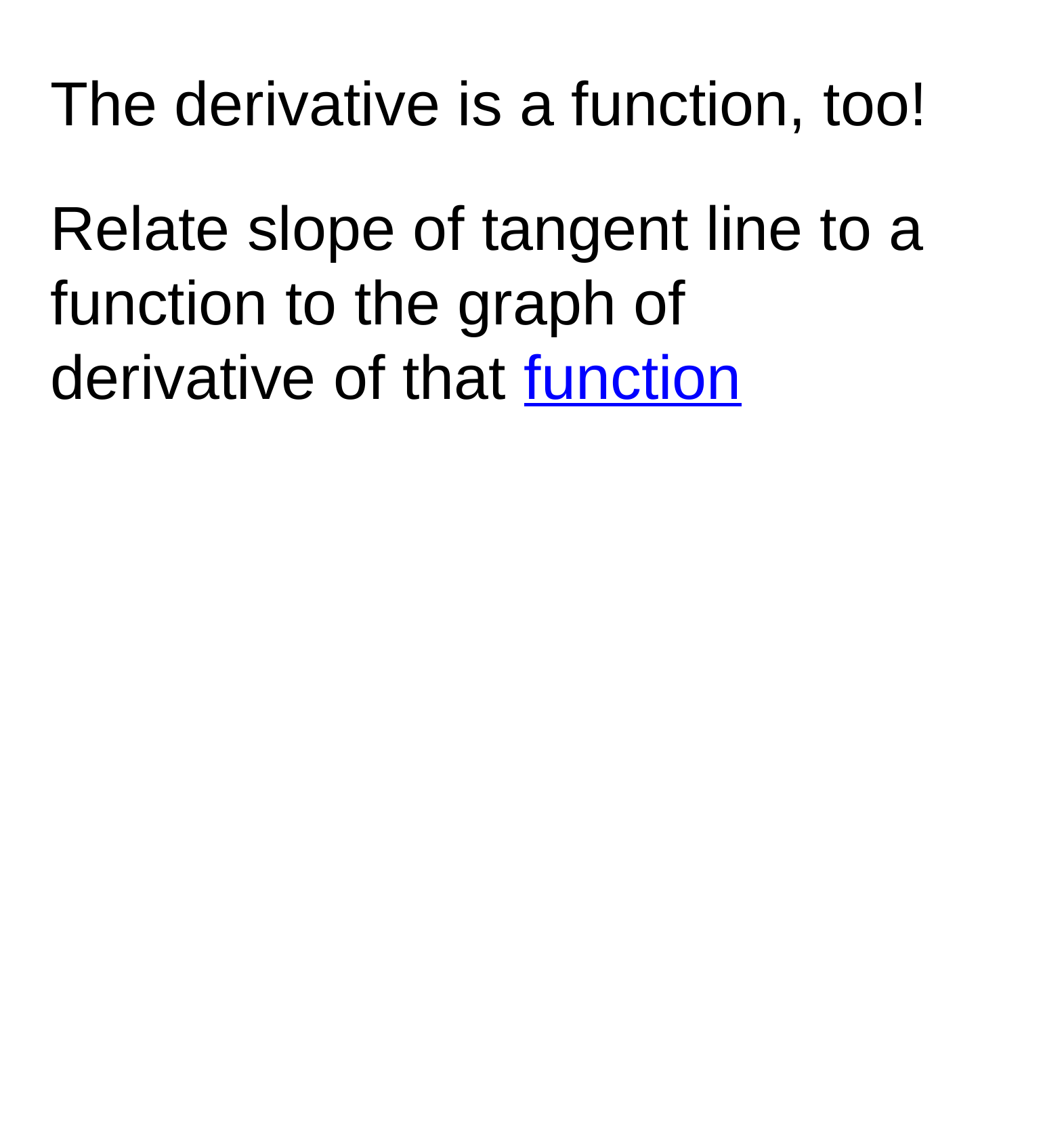

The derivative is a function, too!
Relate slope of tangent line to a function to the graph of derivative of that function